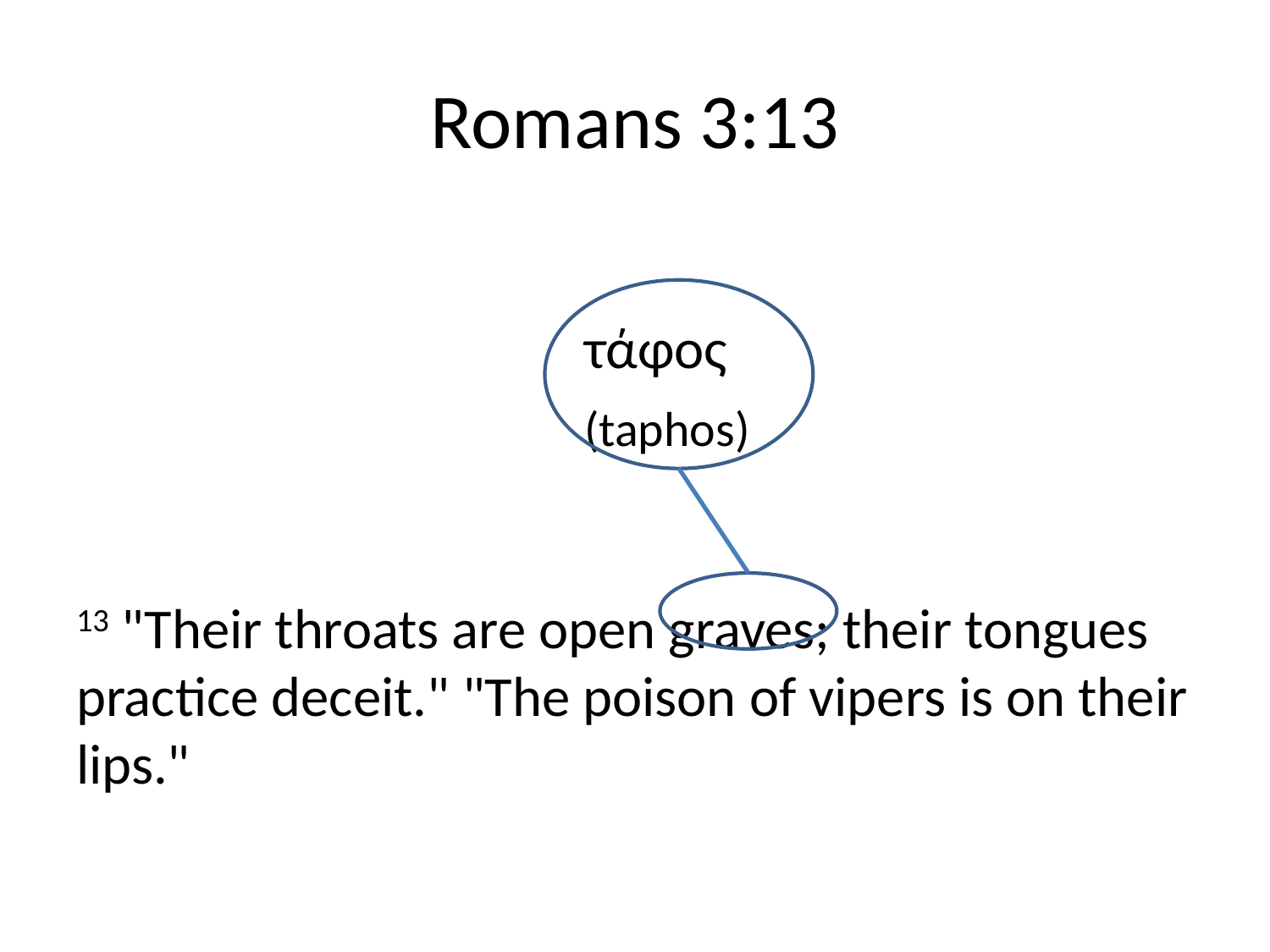

# Romans 3:13

				τάφος
				(taphos)

13 "Their throats are open graves; their tongues practice deceit." "The poison of vipers is on their lips."